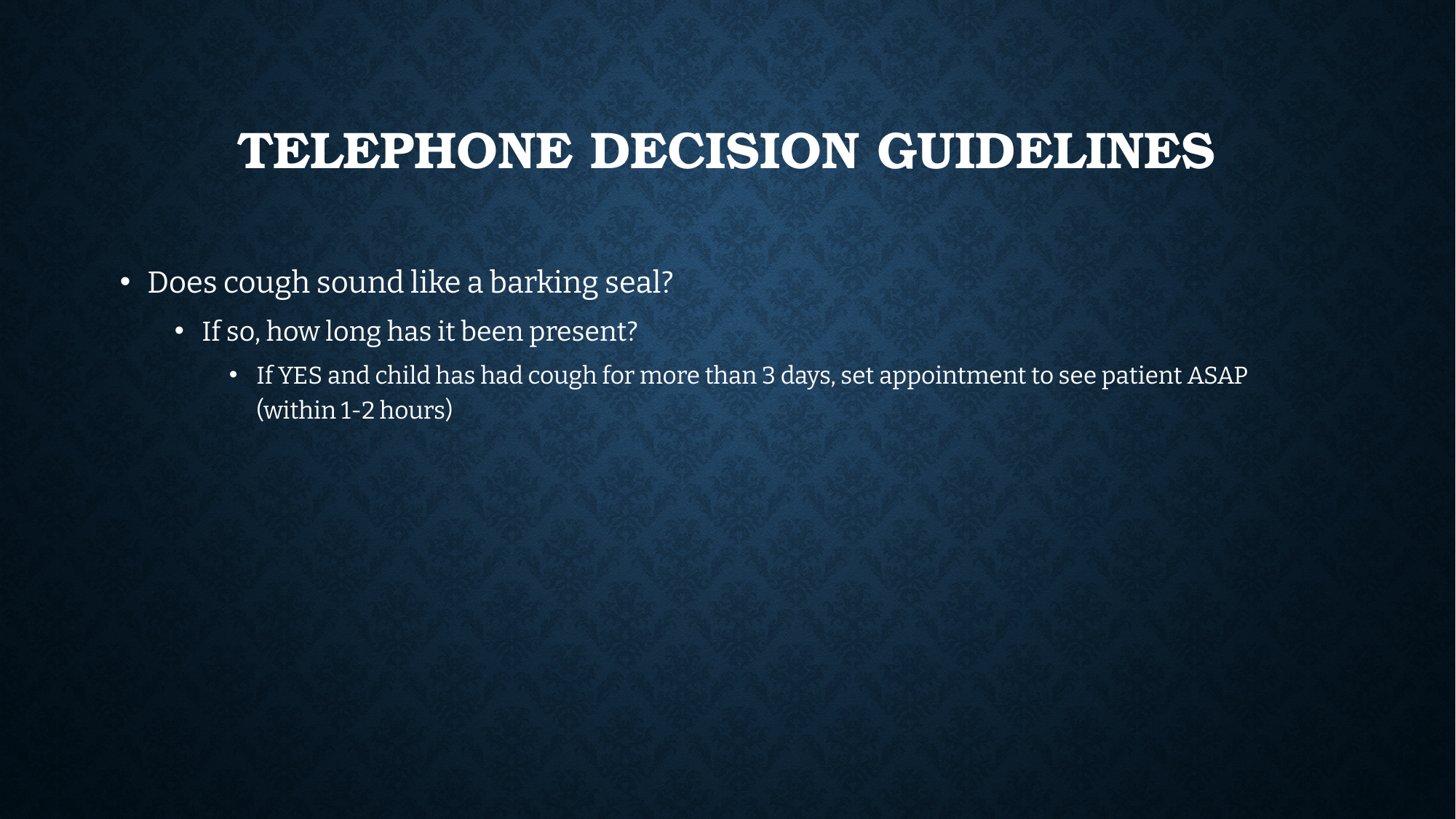

# Telephone decision guidelines
Does cough sound like a barking seal?
If so, how long has it been present?
If YES and child has had cough for more than 3 days, set appointment to see patient ASAP (within 1-2 hours)